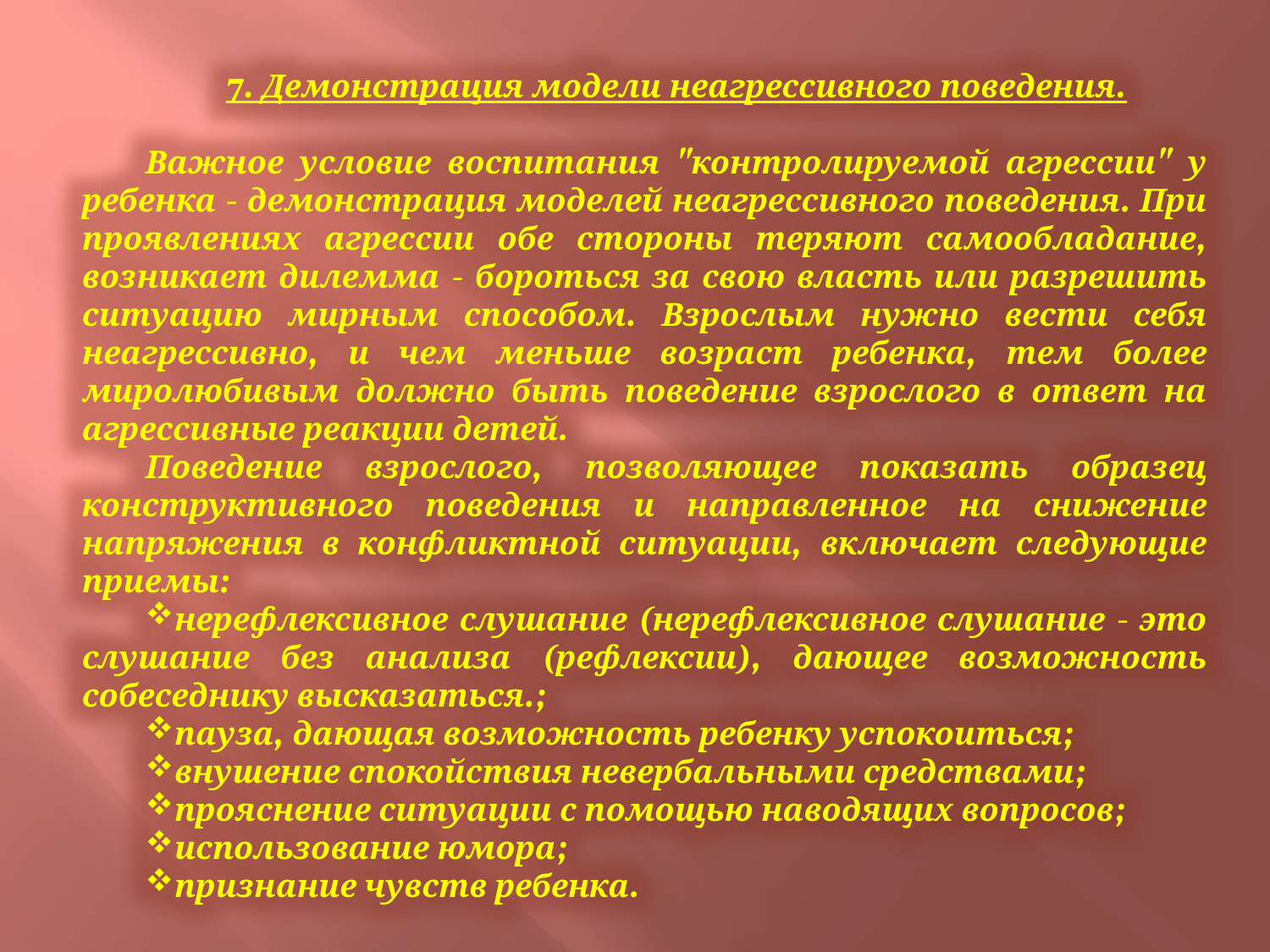

7. Демонстрация модели неагрессивного поведения.

Важное условие воспитания "контролируемой агрессии" у ребенка - демонстрация моделей неагрессивного поведения. При проявлениях агрессии обе стороны теряют самообладание, возникает дилемма - бороться за свою власть или разрешить ситуацию мирным способом. Взрослым нужно вести себя неагрессивно, и чем меньше возраст ребенка, тем более миролюбивым должно быть поведение взрослого в ответ на агрессивные реакции детей.
Поведение взрослого, позволяющее показать образец конструктивного поведения и направленное на снижение напряжения в конфликтной ситуации, включает следующие приемы:
нерефлексивное слушание (нерефлексивное слушание - это слушание без анализа (рефлексии), дающее возможность собеседнику высказаться.;
пауза, дающая возможность ребенку успокоиться;
внушение спокойствия невербальными средствами;
прояснение ситуации с помощью наводящих вопросов;
использование юмора;
признание чувств ребенка.